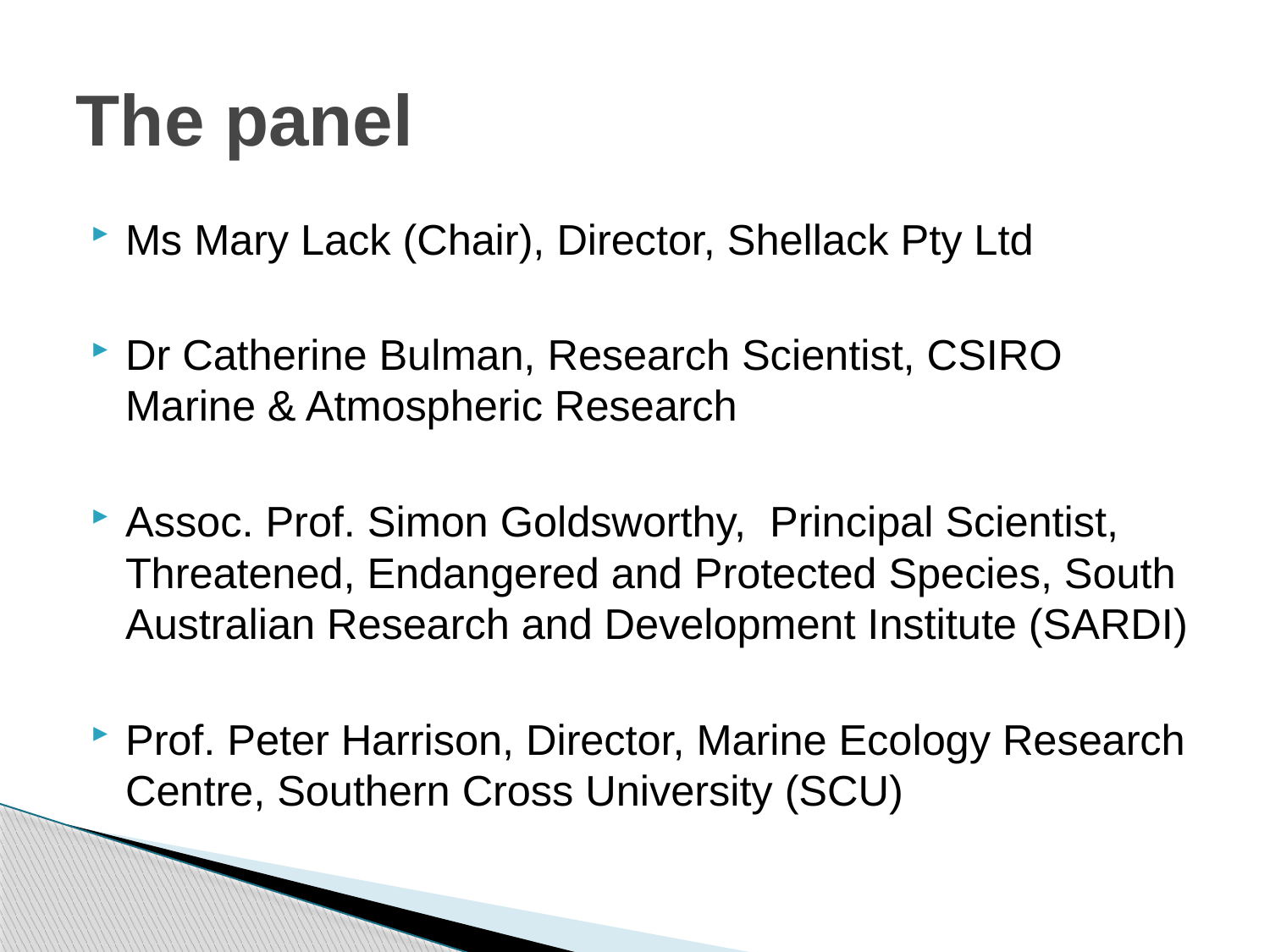

# The panel
Ms Mary Lack (Chair), Director, Shellack Pty Ltd

Dr Catherine Bulman, Research Scientist, CSIRO Marine & Atmospheric Research

Assoc. Prof. Simon Goldsworthy,  Principal Scientist, Threatened, Endangered and Protected Species, South Australian Research and Development Institute (SARDI)

Prof. Peter Harrison, Director, Marine Ecology Research Centre, Southern Cross University (SCU)